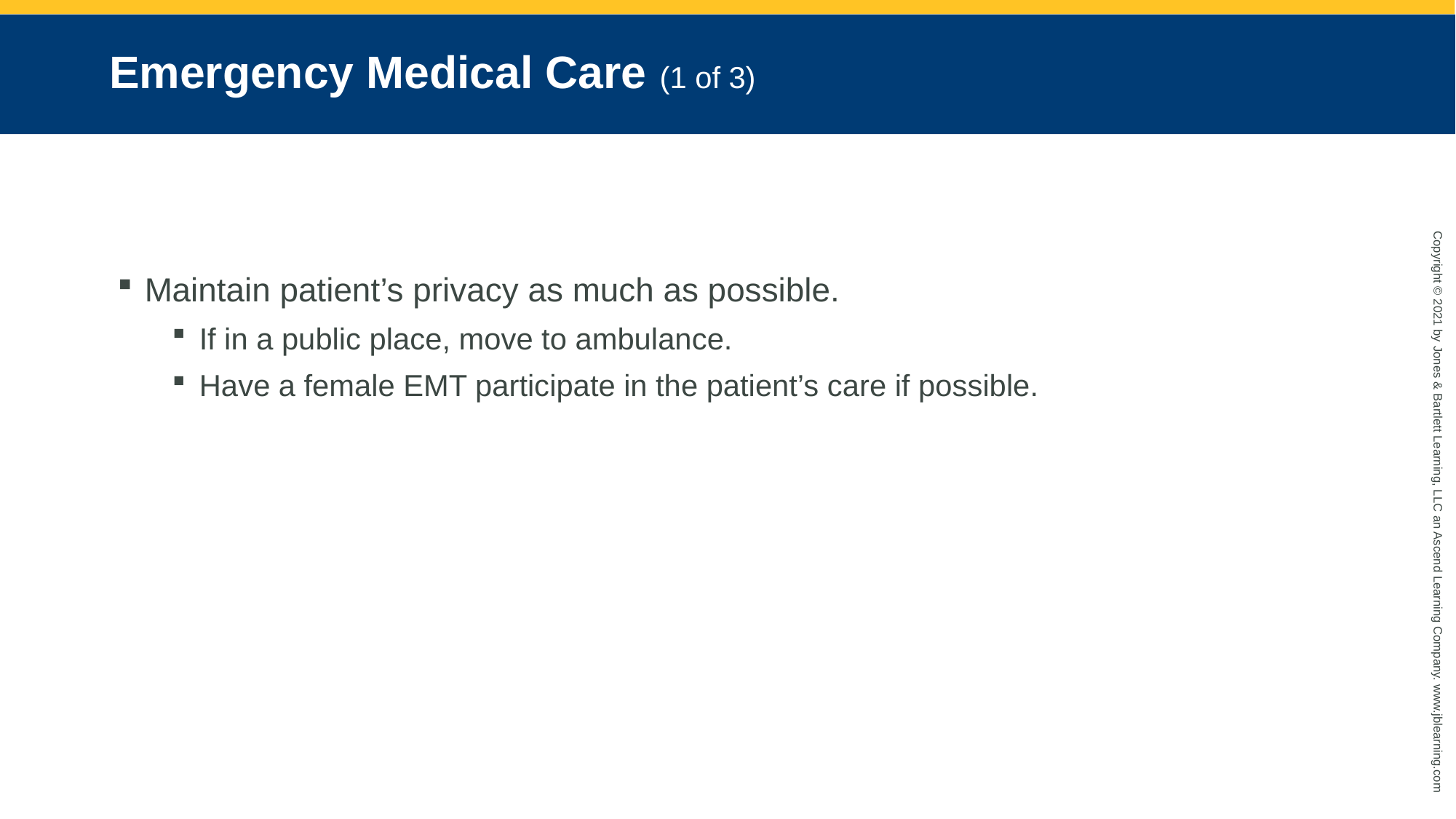

# Emergency Medical Care (1 of 3)
Maintain patient’s privacy as much as possible.
If in a public place, move to ambulance.
Have a female EMT participate in the patient’s care if possible.